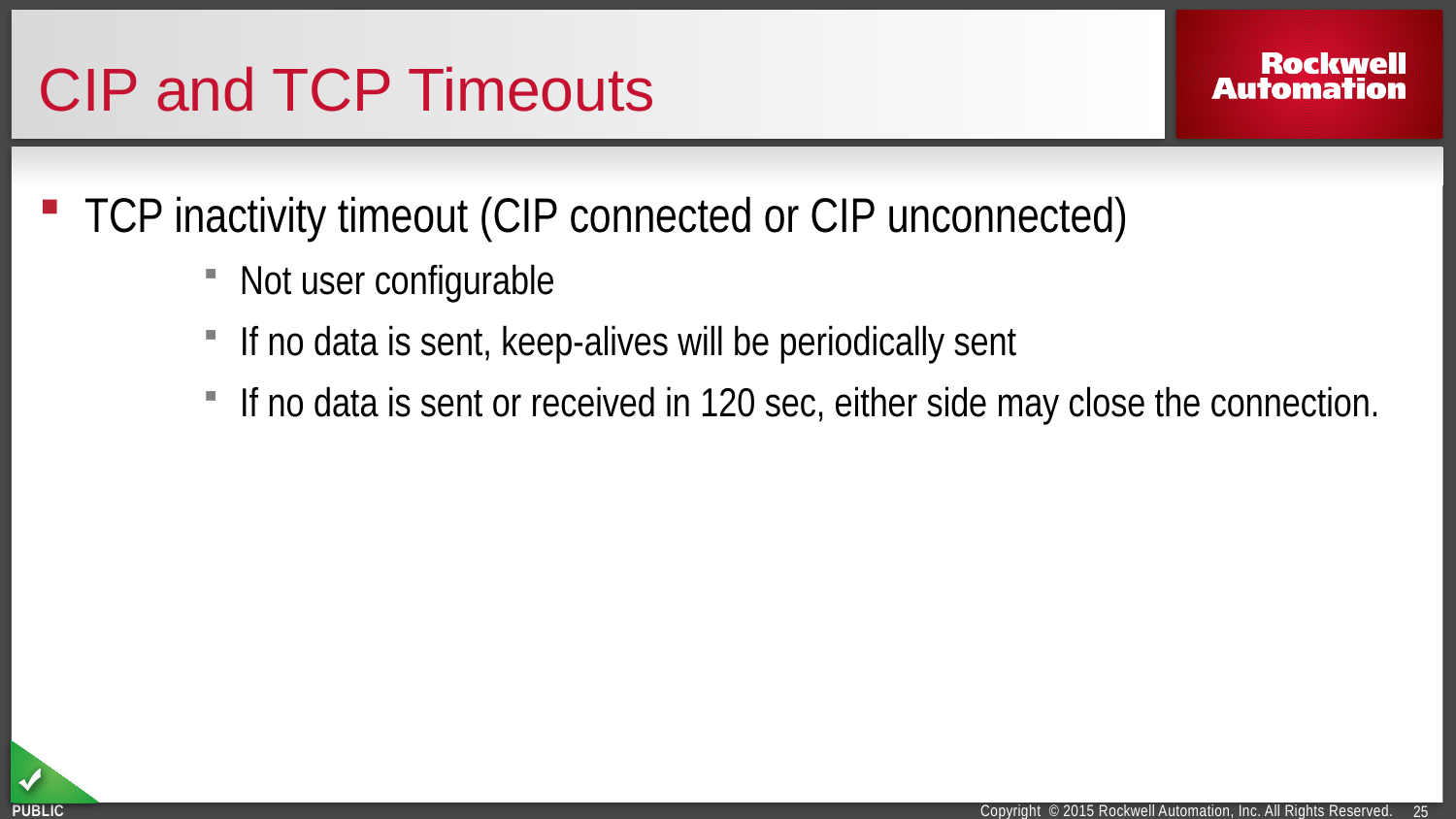

# CIP and TCP Timeouts
TCP inactivity timeout (CIP connected or CIP unconnected)
Not user configurable
If no data is sent, keep-alives will be periodically sent
If no data is sent or received in 120 sec, either side may close the connection.
25